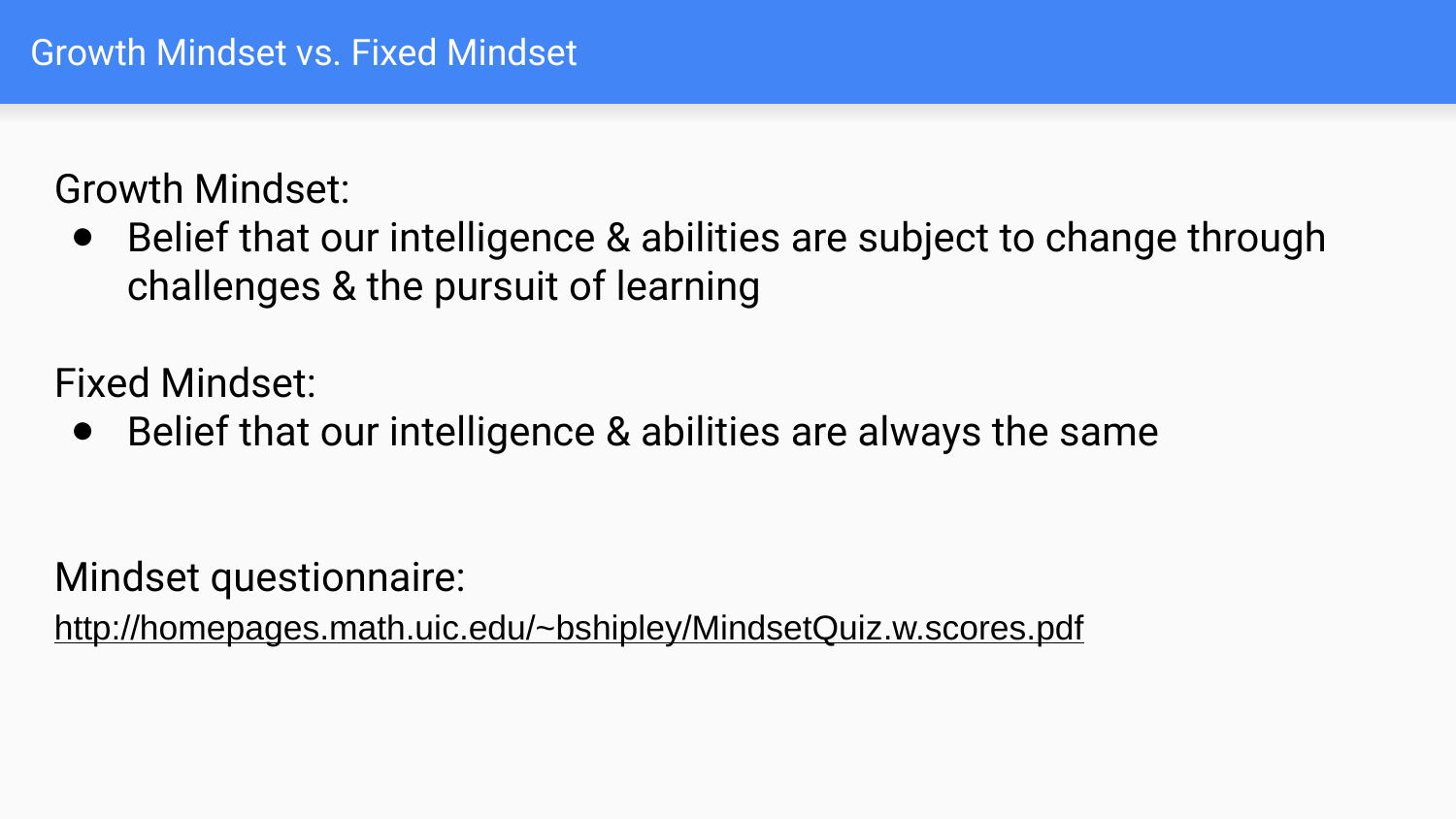

# Growth Mindset vs. Fixed Mindset
Growth Mindset:
Belief that our intelligence & abilities are subject to change through challenges & the pursuit of learning

Fixed Mindset:
Belief that our intelligence & abilities are always the same

Mindset questionnaire:
http://homepages.math.uic.edu/~bshipley/MindsetQuiz.w.scores.pdf